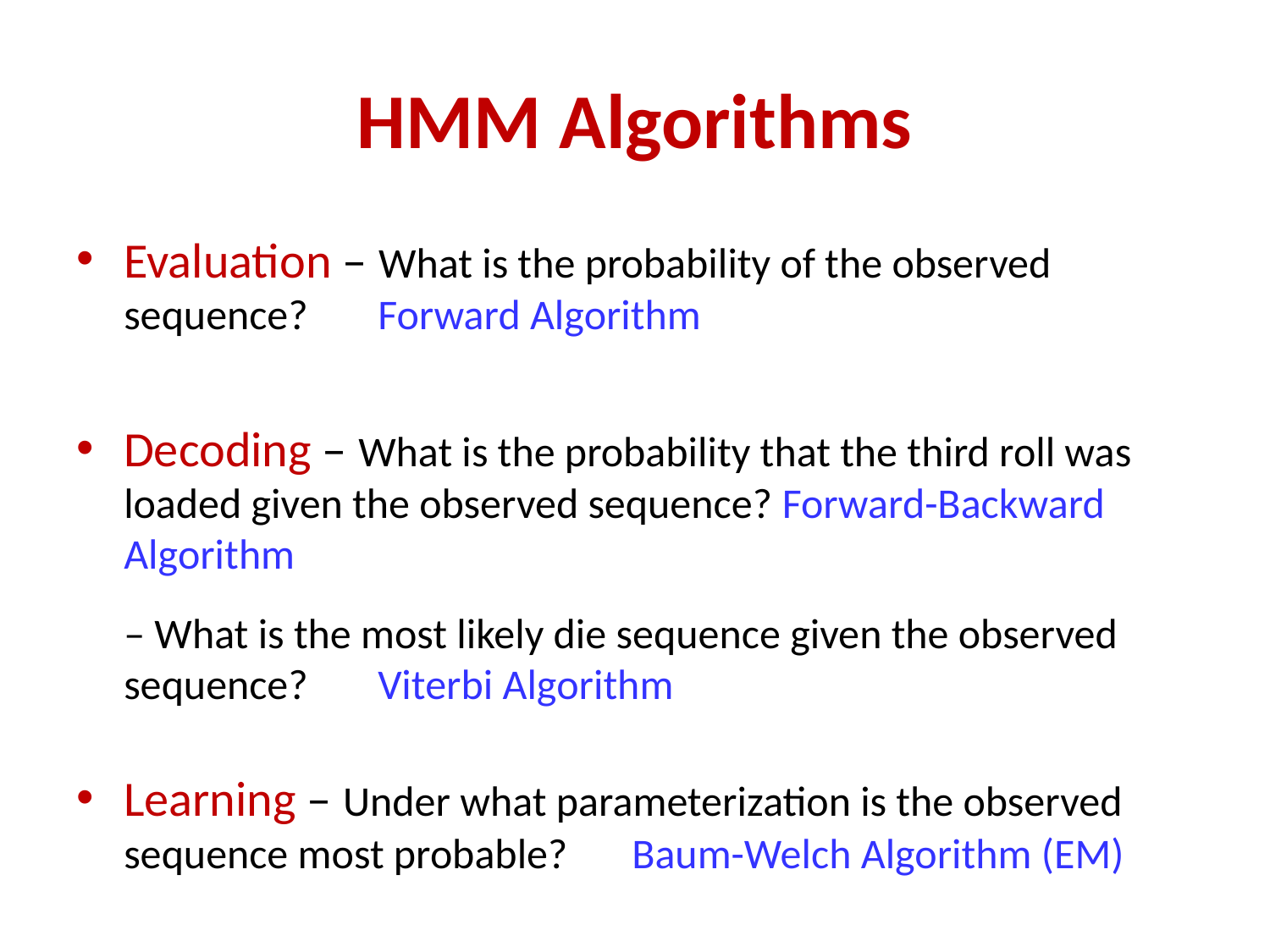

# HMM Algorithms
Evaluation – What is the probability of the observed sequence?	Forward Algorithm

Decoding – What is the probability that the third roll was loaded given the observed sequence? Forward-Backward Algorithm

	– What is the most likely die sequence given the observed sequence?	Viterbi Algorithm

Learning – Under what parameterization is the observed sequence most probable?	Baum-Welch Algorithm (EM)